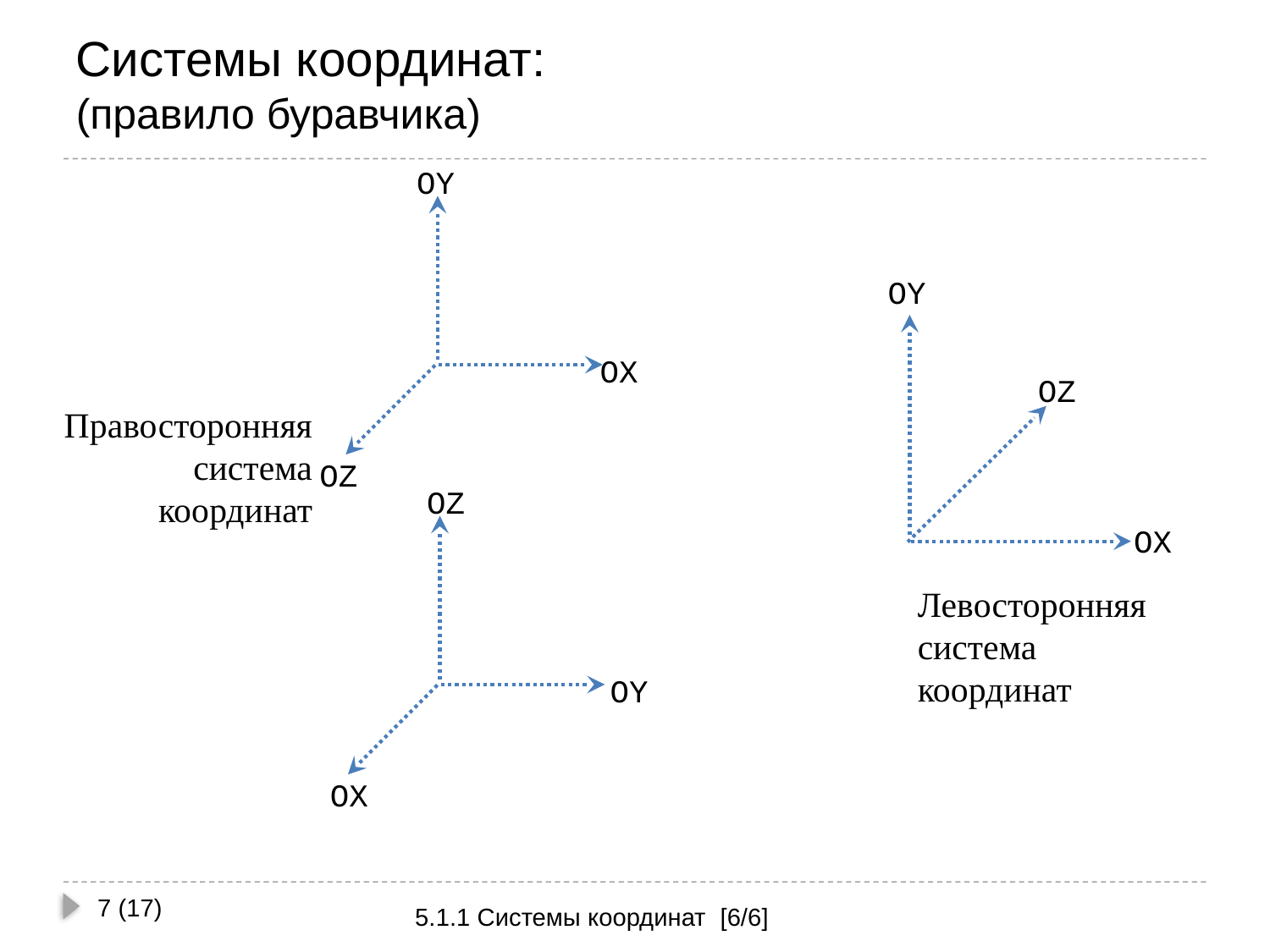

# Системы координат: (правило буравчика)
OY
OX
OZ
Правосторонняя
система
координат
OZ
OY
OX
OY
OZ
OX
Левосторонняя
система
координат
7 (17)
5.1.1 Системы координат  [6/6]